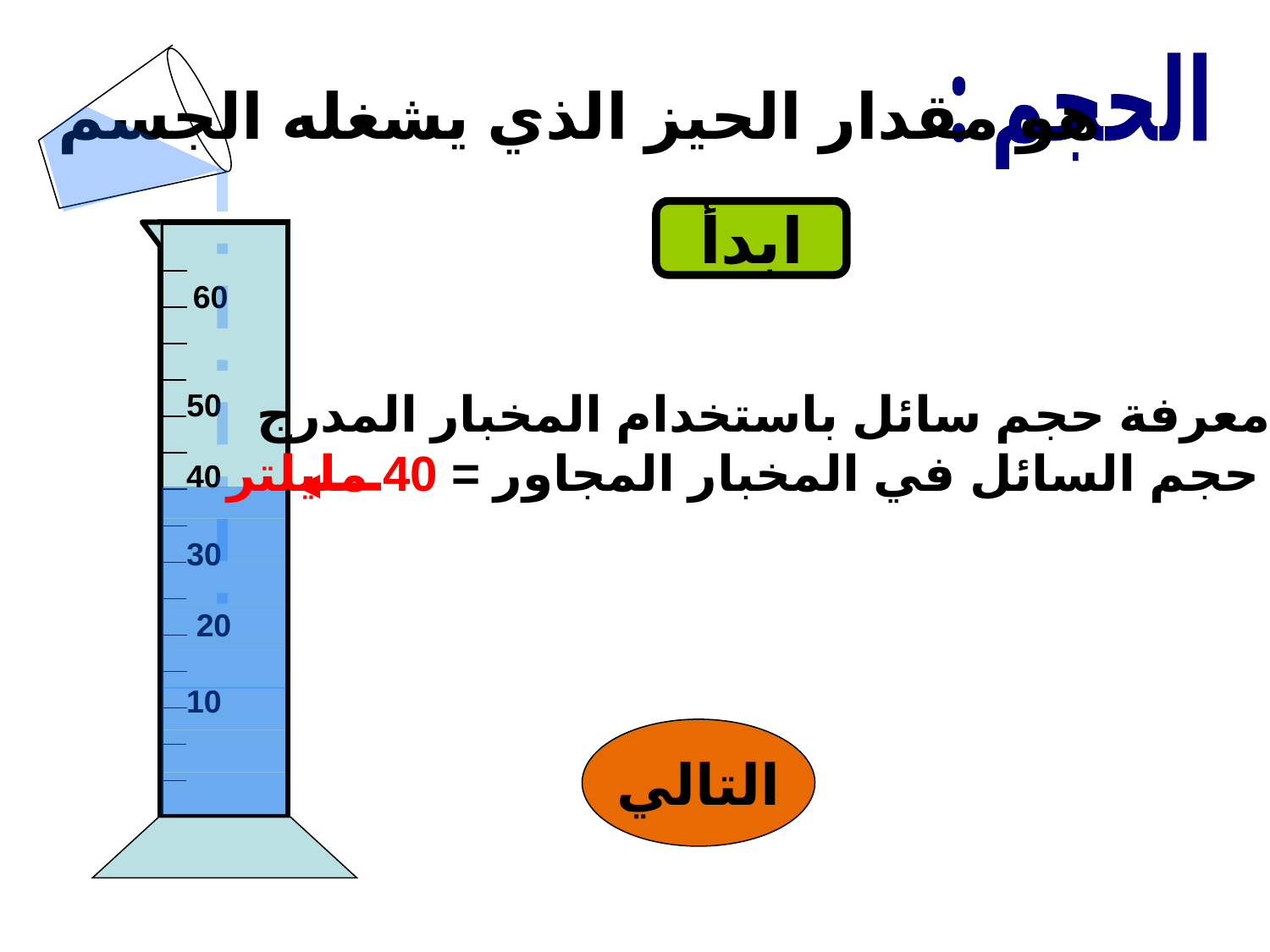

الحجم :
هو مقدار الحيز الذي يشغله الجسم

ابدأ

60
50
40

30
20

10
يتم معرفة حجم سائل باستخدام المخبار المدرج
مثلاً حجم السائل في المخبار المجاور = 40 مليلتر

التالي